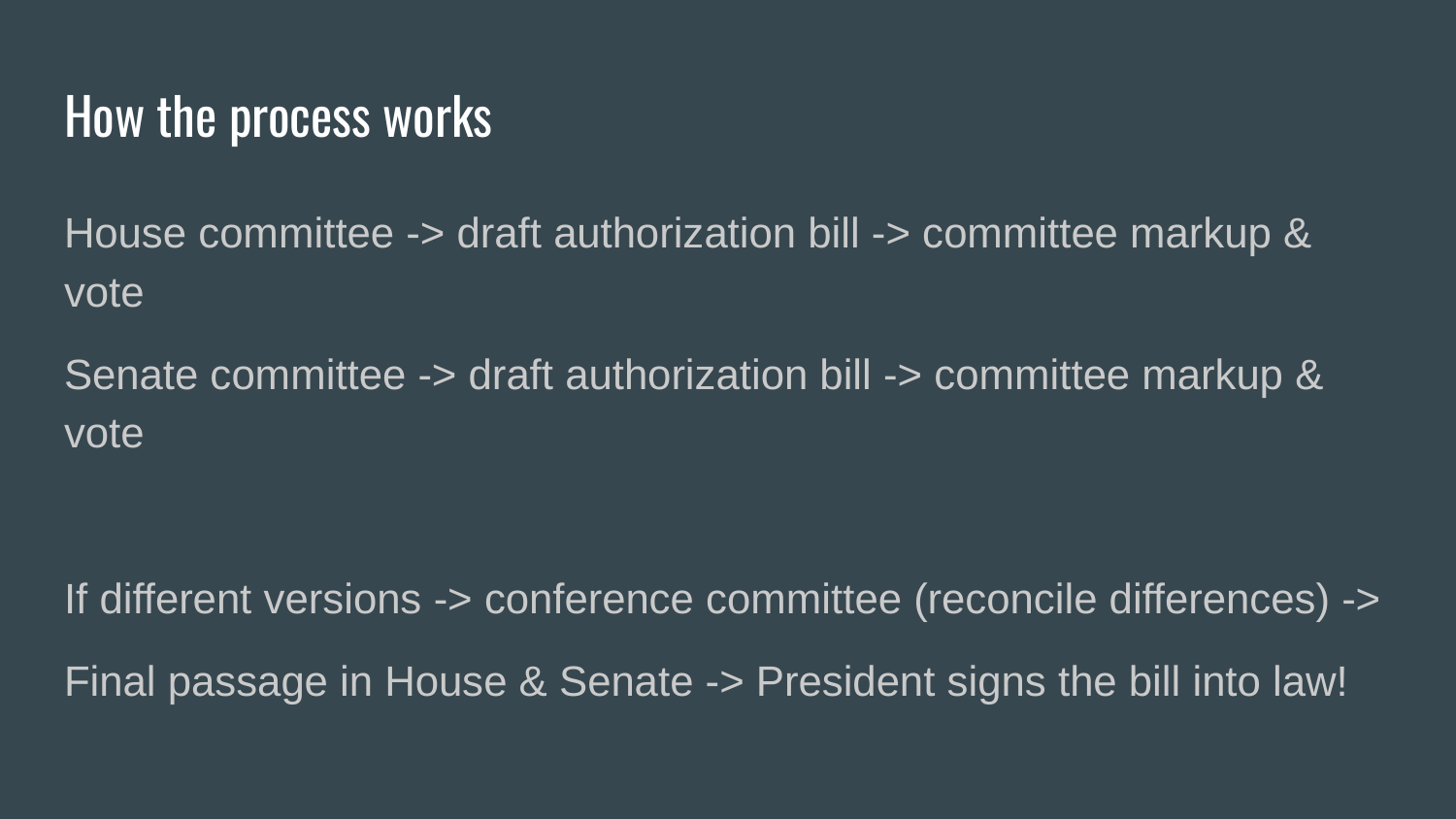

# How the process works
House committee -> draft authorization bill -> committee markup & vote
Senate committee -> draft authorization bill -> committee markup & vote

If different versions -> conference committee (reconcile differences) ->
Final passage in House & Senate -> President signs the bill into law!